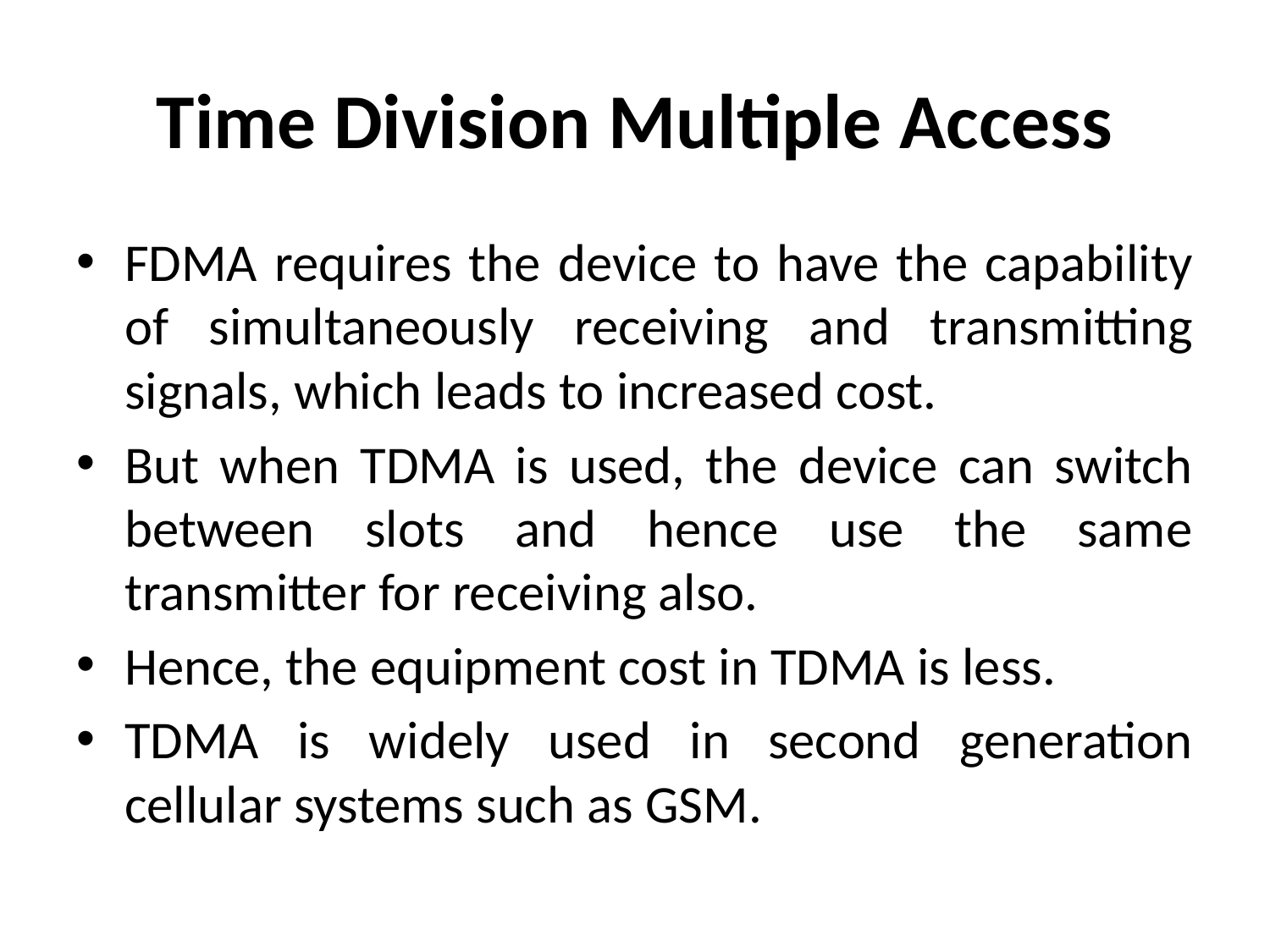

# Time Division Multiple Access
FDMA requires the device to have the capability of simultaneously receiving and transmitting signals, which leads to increased cost.
But when TDMA is used, the device can switch between slots and hence use the same transmitter for receiving also.
Hence, the equipment cost in TDMA is less.
TDMA is widely used in second generation cellular systems such as GSM.